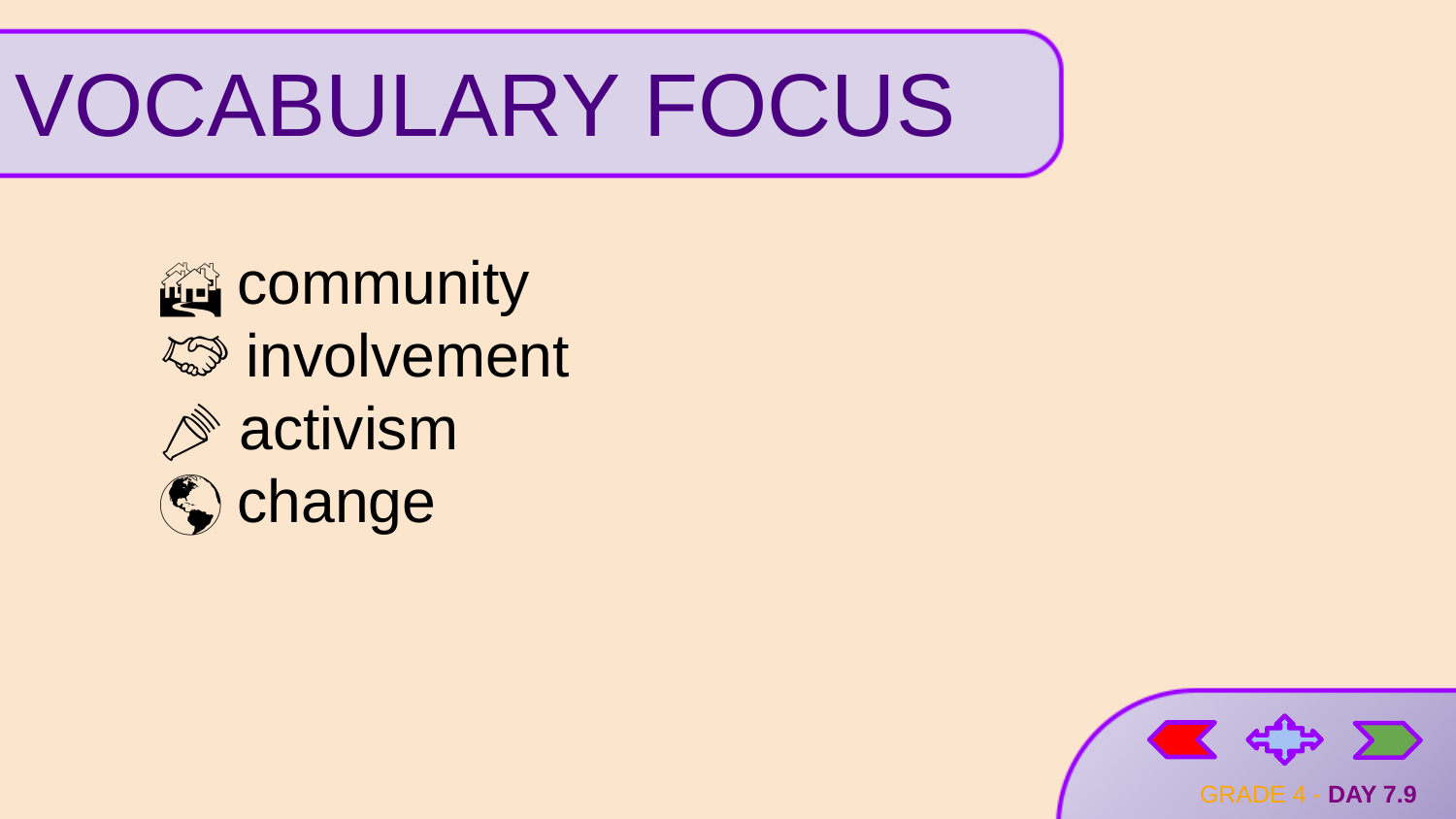

# VOCABULARY FOCUS

🏘️ community
🤝 involvement
📣 activism
🌎 change

GRADE 4 - DAY 7.9